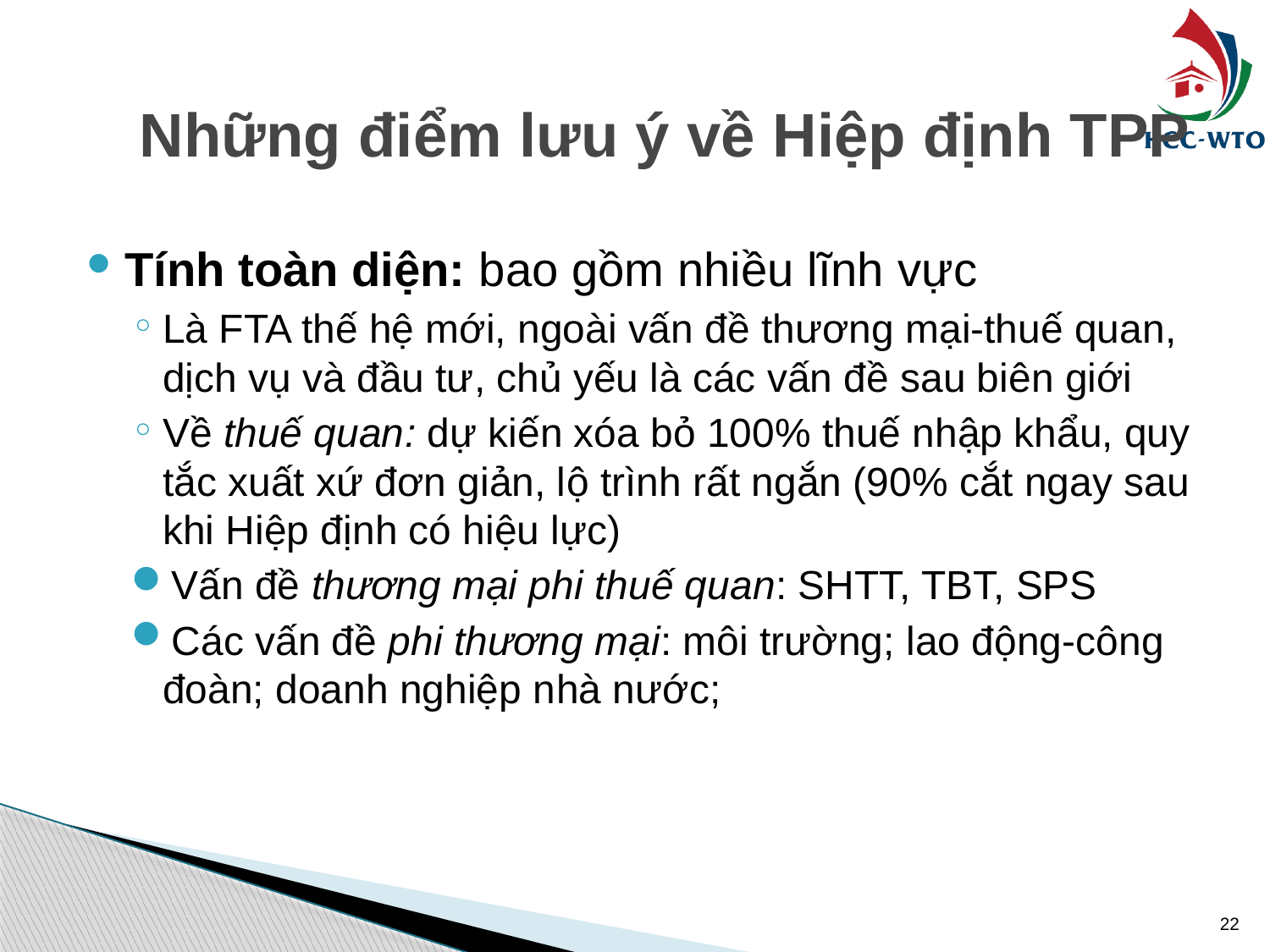

# Những điểm lưu ý về Hiệp định TPP
Tính toàn diện: bao gồm nhiều lĩnh vực
Là FTA thế hệ mới, ngoài vấn đề thương mại-thuế quan, dịch vụ và đầu tư, chủ yếu là các vấn đề sau biên giới
Về thuế quan: dự kiến xóa bỏ 100% thuế nhập khẩu, quy tắc xuất xứ đơn giản, lộ trình rất ngắn (90% cắt ngay sau khi Hiệp định có hiệu lực)
Vấn đề thương mại phi thuế quan: SHTT, TBT, SPS
Các vấn đề phi thương mại: môi trường; lao động-công đoàn; doanh nghiệp nhà nước;
22